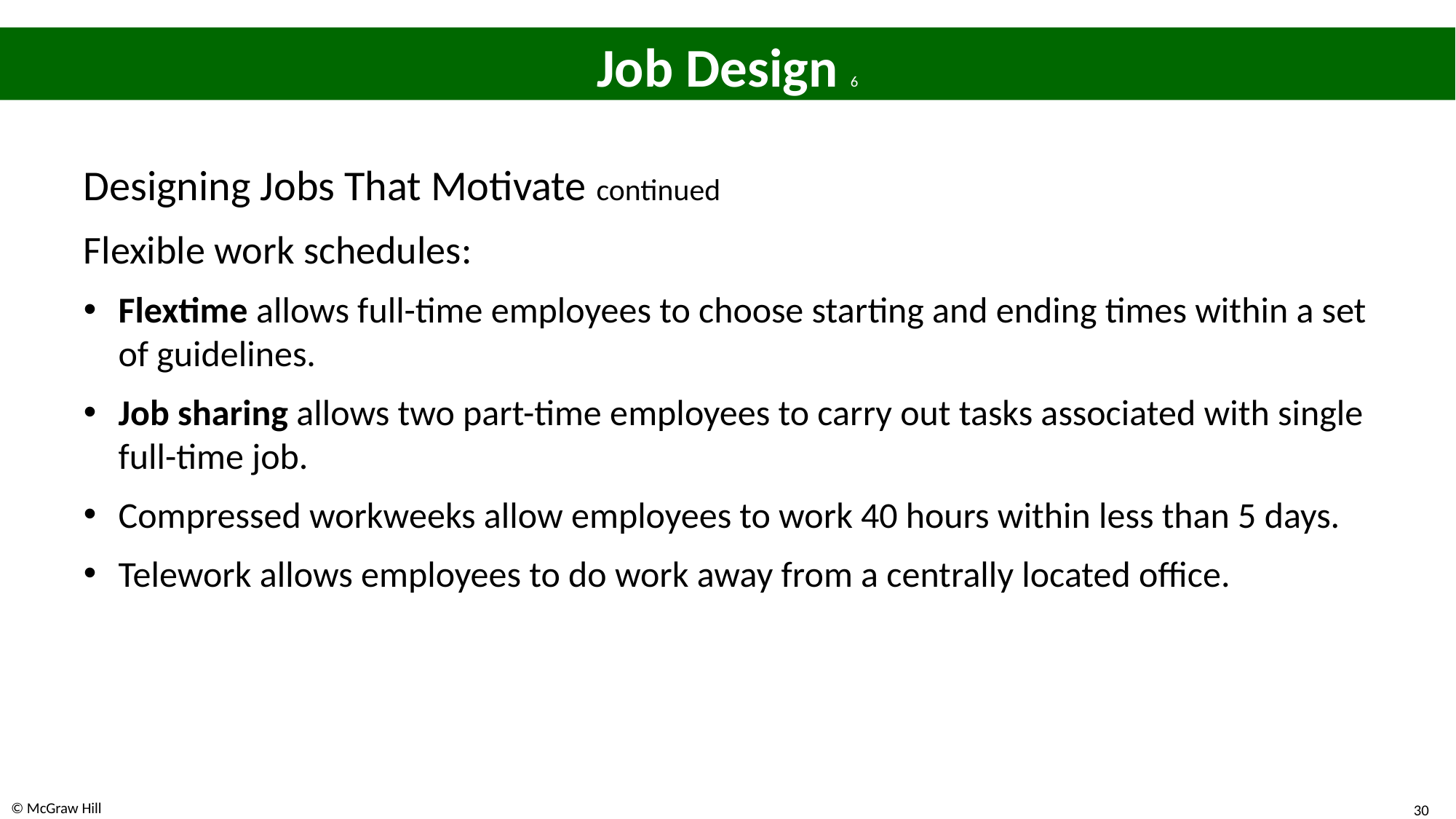

# Job Design 6
Designing Jobs That Motivate continued
Flexible work schedules:
Flextime allows full-time employees to choose starting and ending times within a set of guidelines.
Job sharing allows two part-time employees to carry out tasks associated with single full-time job.
Compressed workweeks allow employees to work 40 hours within less than 5 days.
Telework allows employees to do work away from a centrally located office.